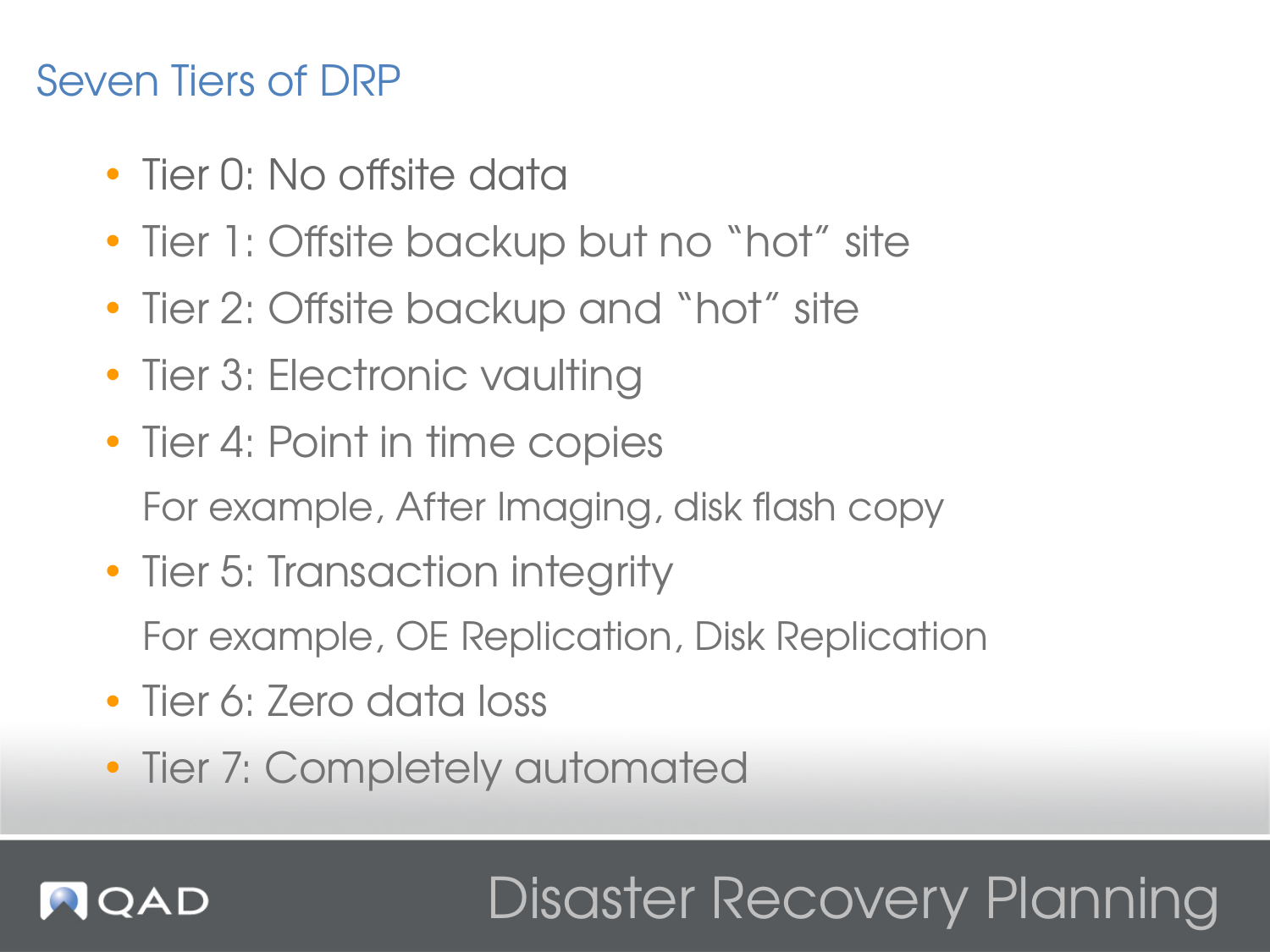

Seven Tiers of DRP
Tier 0: No offsite data
Tier 1: Offsite backup but no “hot” site
Tier 2: Offsite backup and “hot” site
Tier 3: Electronic vaulting
Tier 4: Point in time copies
For example, After Imaging, disk flash copy
Tier 5: Transaction integrity
For example, OE Replication, Disk Replication
Tier 6: Zero data loss
Tier 7: Completely automated

# Disaster Recovery Planning